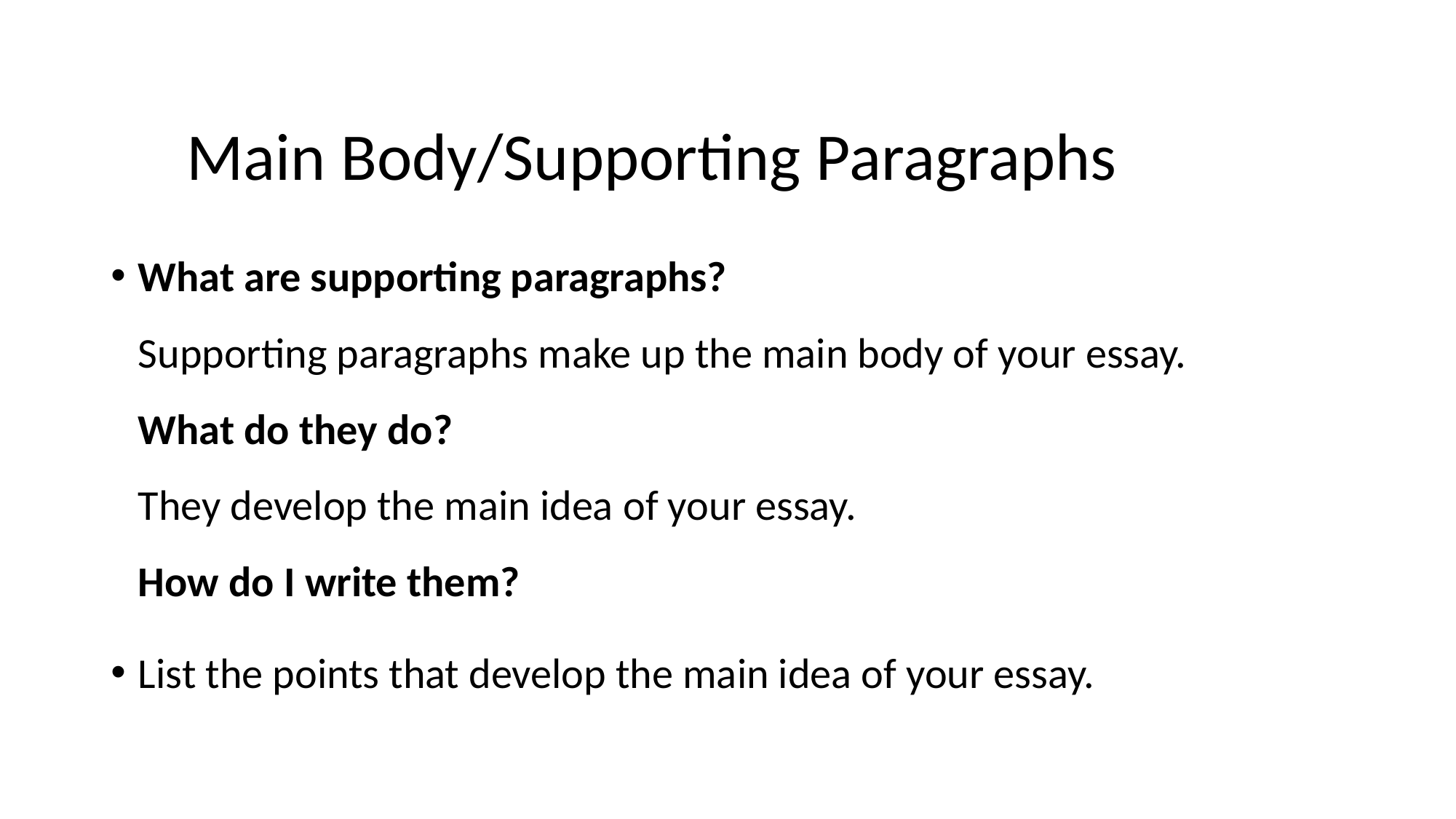

# Main Body/Supporting Paragraphs
What are supporting paragraphs?
Supporting paragraphs make up the main body of your essay. 
What do they do?
They develop the main idea of your essay. 
How do I write them?
List the points that develop the main idea of your essay.